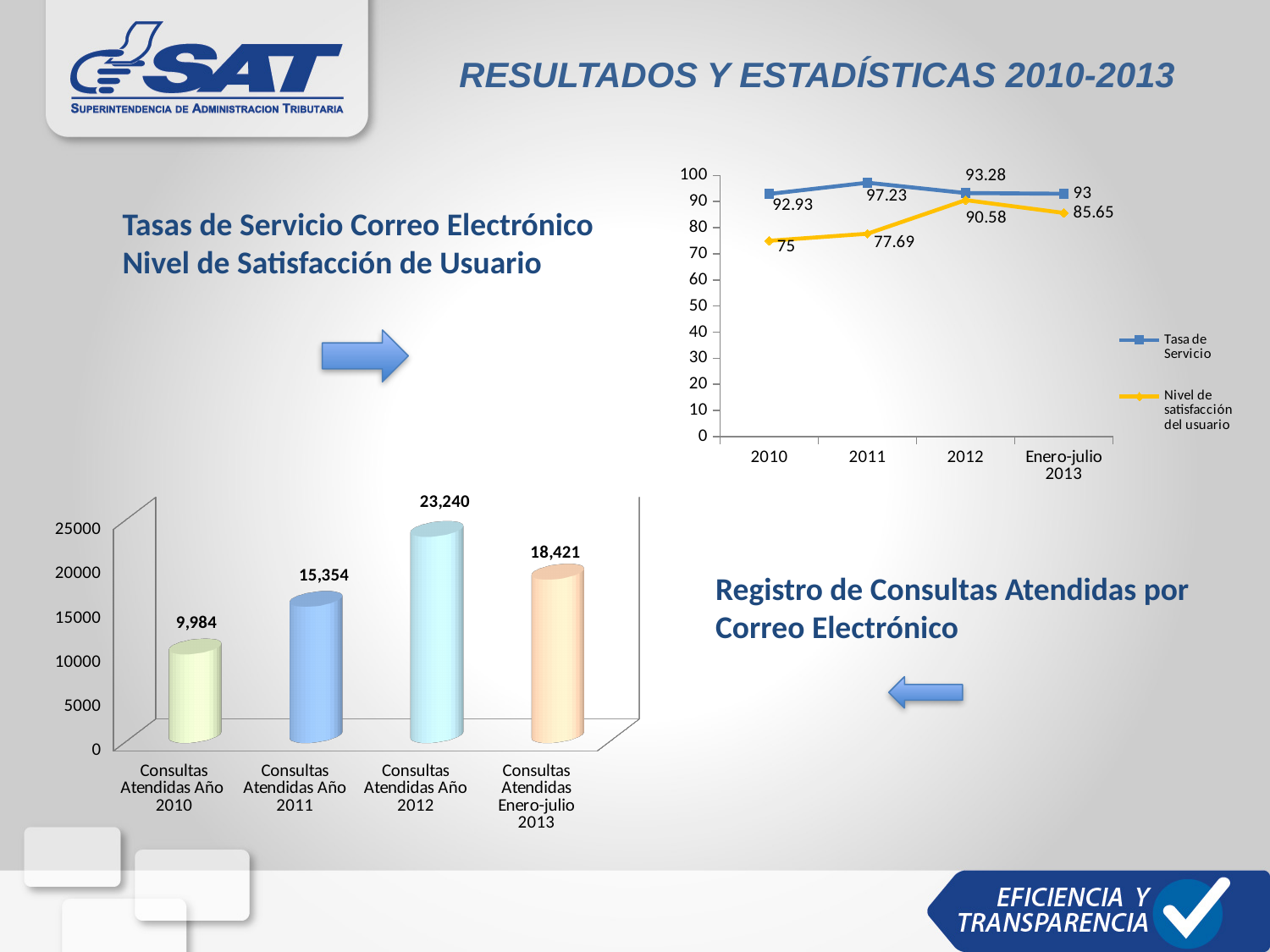

# RESULTADOS Y ESTADÍSTICAS 2010-2013

### Chart

| Category | Tasa de Servicio | Nivel de satisfacción del usuario |
|---|---|---|
| 2010 | 92.93 | 75.0 |
| 2011 | 97.23 | 77.69 |
| 2012 | 93.28 | 90.58 |
| Enero-julio 2013 | 93.0 | 85.64999999999999 |
Tasas de Servicio Correo Electrónico
Nivel de Satisfacción de Usuario

[unsupported chart]

Registro de Consultas Atendidas por Correo Electrónico